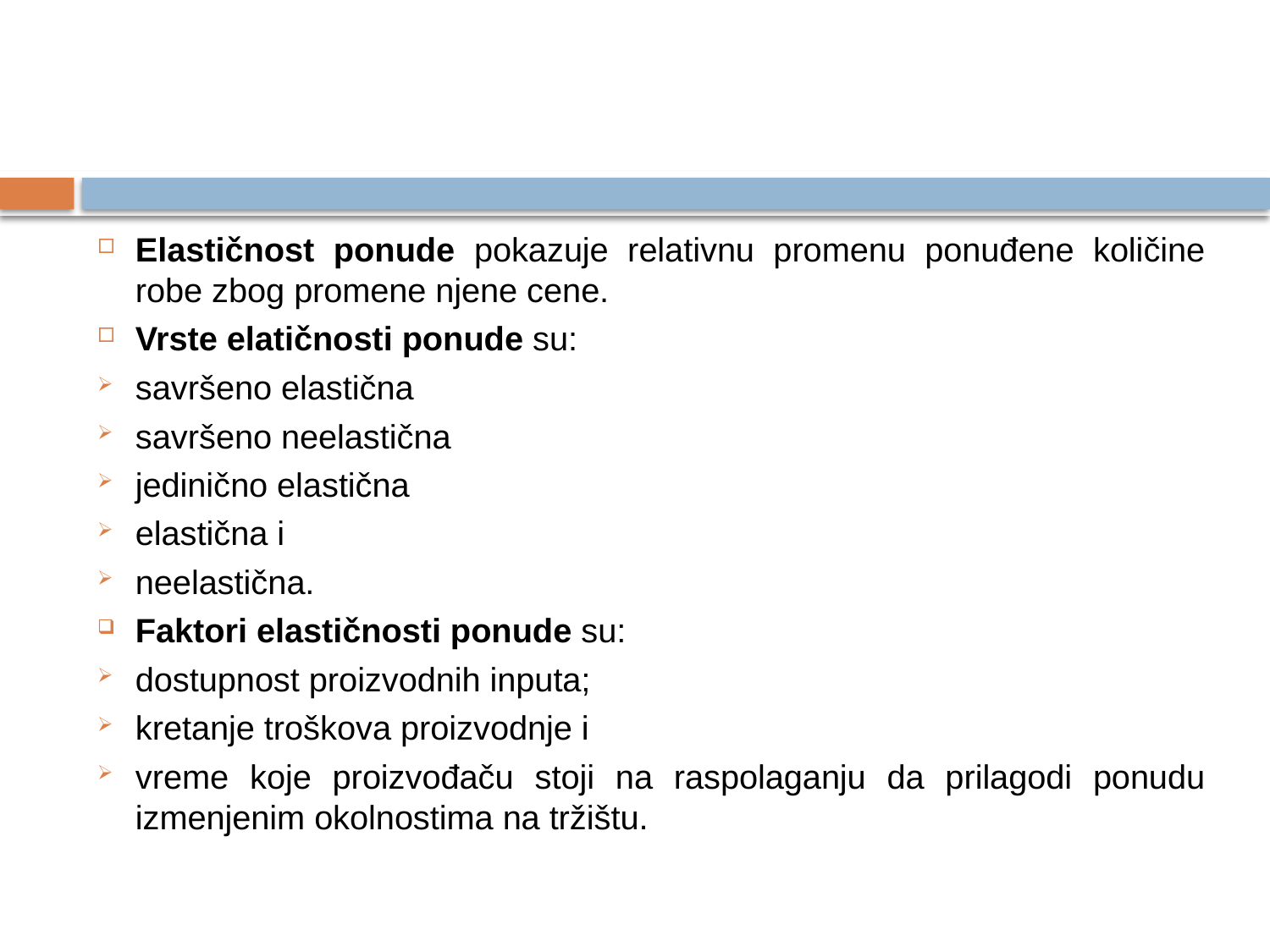

#
Elastičnost ponude pokazuje relativnu promenu ponuđene količine robe zbog promene njene cene.
Vrste elatičnosti ponude su:
savršeno elastična
savršeno neelastična
jedinično elastična
elastična i
neelastična.
Faktori elastičnosti ponude su:
dostupnost proizvodnih inputa;
kretanje troškova proizvodnje i
vreme koje proizvođaču stoji na raspolaganju da prilagodi ponudu izmenjenim okolnostima na tržištu.